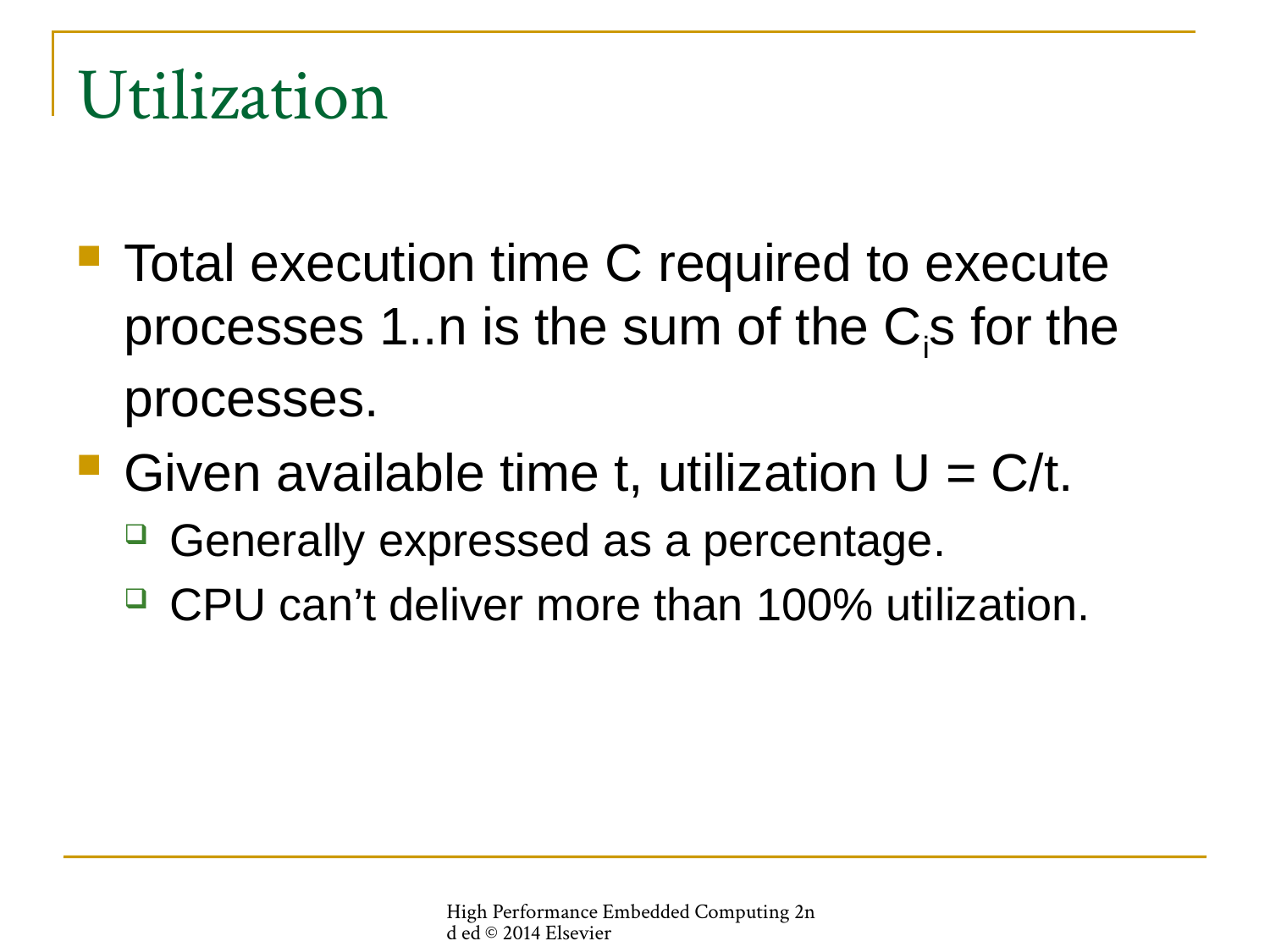

# Utilization
Total execution time C required to execute processes 1..n is the sum of the Cis for the processes.
Given available time t, utilization U = C/t.
Generally expressed as a percentage.
CPU can’t deliver more than 100% utilization.
High Performance Embedded Computing 2nd ed © 2014 Elsevier